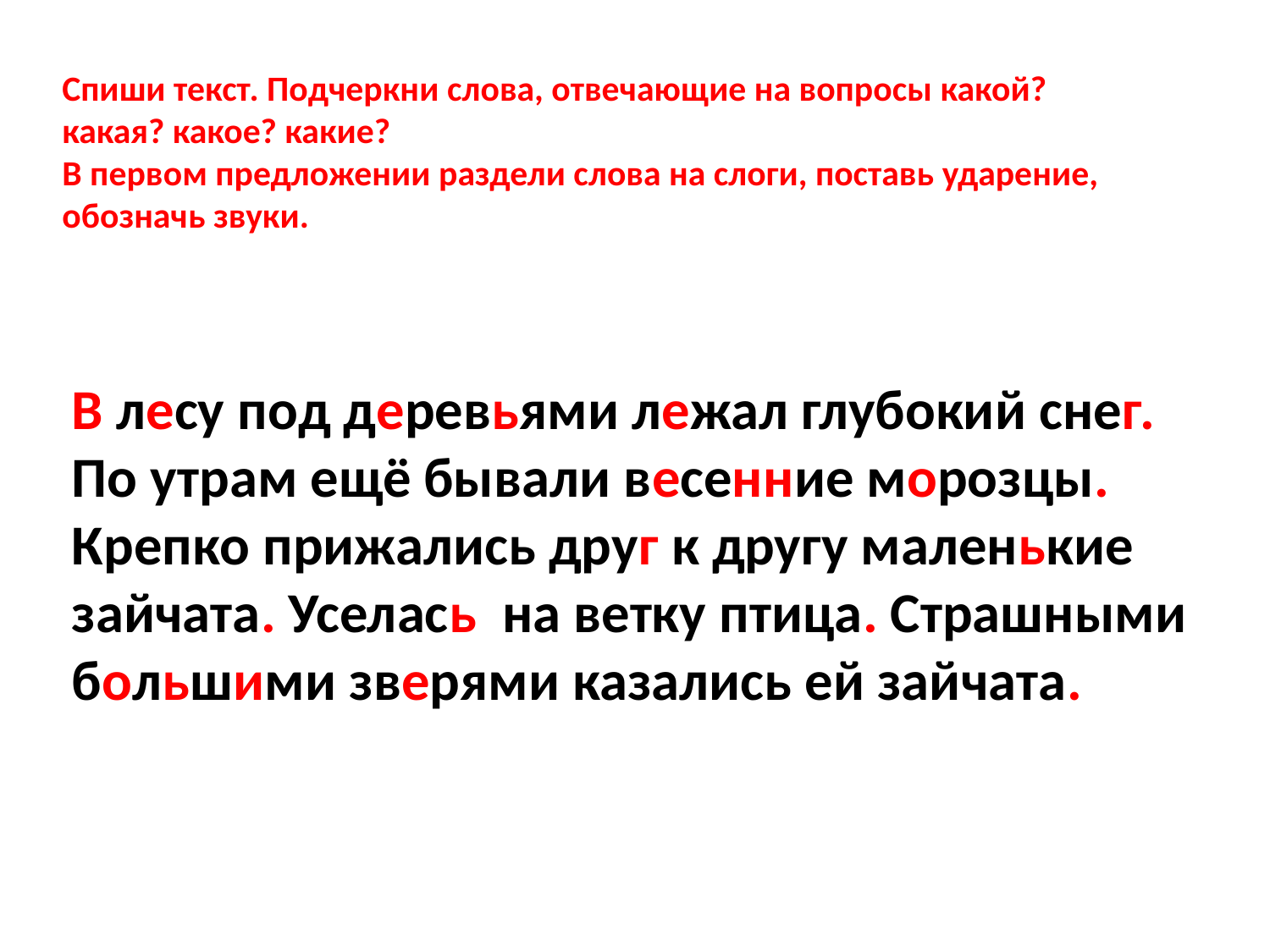

Спиши текст. Подчеркни слова, отвечающие на вопросы какой? какая? какое? какие?
В первом предложении раздели слова на слоги, поставь ударение, обозначь звуки.
В лесу под деревьями лежал глубокий снег. По утрам ещё бывали весенние морозцы. Крепко прижались друг к другу маленькие зайчата. Уселась  на ветку птица. Страшными большими зверями казались ей зайчата.